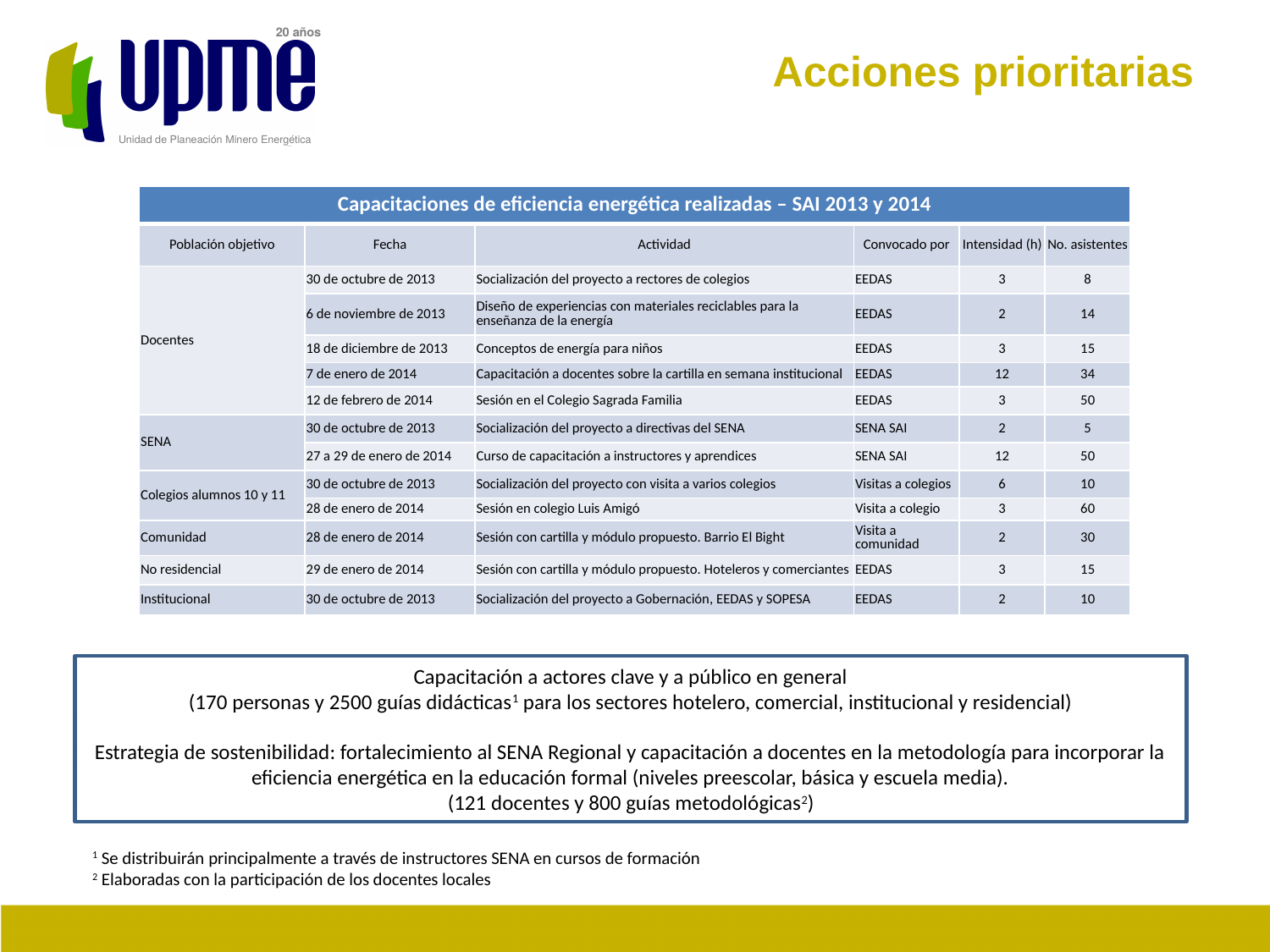

Acciones prioritarias
| Capacitaciones de eficiencia energética realizadas – SAI 2013 y 2014 |  |  |  |  |  |
| --- | --- | --- | --- | --- | --- |
| Población objetivo | Fecha | Actividad | Convocado por | Intensidad (h) | No. asistentes |
| Docentes | 30 de octubre de 2013 | Socialización del proyecto a rectores de colegios | EEDAS | 3 | 8 |
|  | 6 de noviembre de 2013 | Diseño de experiencias con materiales reciclables para la enseñanza de la energía | EEDAS | 2 | 14 |
|  | 18 de diciembre de 2013 | Conceptos de energía para niños | EEDAS | 3 | 15 |
|  | 7 de enero de 2014 | Capacitación a docentes sobre la cartilla en semana institucional | EEDAS | 12 | 34 |
|  | 12 de febrero de 2014 | Sesión en el Colegio Sagrada Familia | EEDAS | 3 | 50 |
| SENA | 30 de octubre de 2013 | Socialización del proyecto a directivas del SENA | SENA SAI | 2 | 5 |
|  | 27 a 29 de enero de 2014 | Curso de capacitación a instructores y aprendices | SENA SAI | 12 | 50 |
| Colegios alumnos 10 y 11 | 30 de octubre de 2013 | Socialización del proyecto con visita a varios colegios | Visitas a colegios | 6 | 10 |
|  | 28 de enero de 2014 | Sesión en colegio Luis Amigó | Visita a colegio | 3 | 60 |
| Comunidad | 28 de enero de 2014 | Sesión con cartilla y módulo propuesto. Barrio El Bight | Visita a comunidad | 2 | 30 |
| No residencial | 29 de enero de 2014 | Sesión con cartilla y módulo propuesto. Hoteleros y comerciantes | EEDAS | 3 | 15 |
| Institucional | 30 de octubre de 2013 | Socialización del proyecto a Gobernación, EEDAS y SOPESA | EEDAS | 2 | 10 |

Capacitación a actores clave y a público en general
(170 personas y 2500 guías didácticas1 para los sectores hotelero, comercial, institucional y residencial)

Estrategia de sostenibilidad: fortalecimiento al SENA Regional y capacitación a docentes en la metodología para incorporar la eficiencia energética en la educación formal (niveles preescolar, básica y escuela media).
(121 docentes y 800 guías metodológicas2)

1 Se distribuirán principalmente a través de instructores SENA en cursos de formación
2 Elaboradas con la participación de los docentes locales